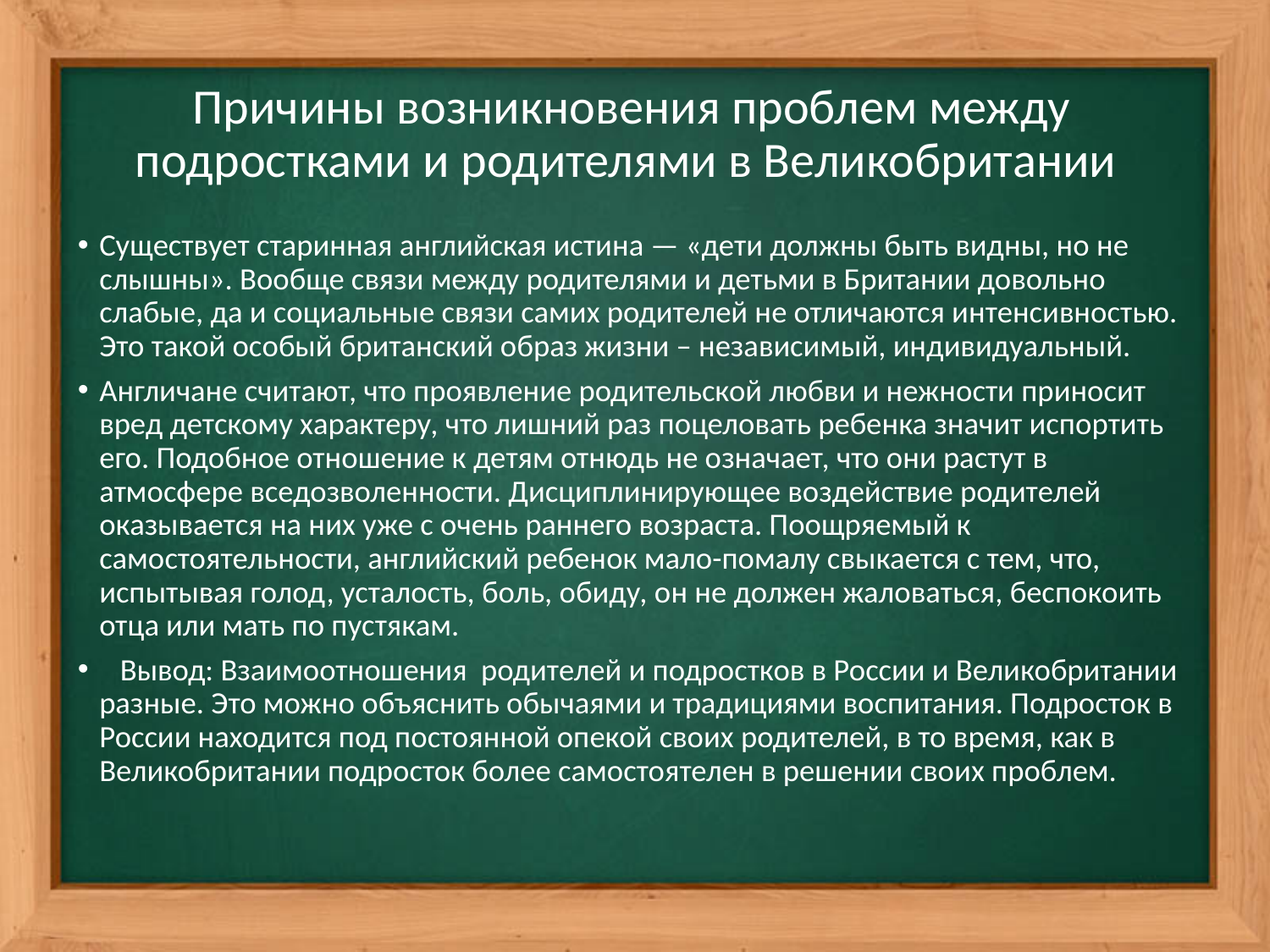

# Причины возникновения проблем между подростками и родителями в Великобритании
Существует старинная английская истина — «дети должны быть видны, но не слышны». Вообще связи между родителями и детьми в Британии довольно слабые, да и социальные связи самих родителей не отличаются интенсивностью. Это такой особый британский образ жизни – независимый, индивидуальный.
Англичане считают, что проявление родительской любви и нежности приносит вред детскому характеру, что лишний раз поцеловать ребенка значит испортить его. Подобное отношение к детям отнюдь не означает, что они растут в атмосфере вседозволенности. Дисциплинирующее воздействие родителей оказывается на них уже с очень раннего возраста. Поощряемый к самостоятельности, английский ребенок мало-помалу свыкается с тем, что, испытывая голод, усталость, боль, обиду, он не должен жаловаться, беспокоить отца или мать по пустякам.
   Вывод: Взаимоотношения  родителей и подростков в России и Великобритании разные. Это можно объяснить обычаями и традициями воспитания. Подросток в России находится под постоянной опекой своих родителей, в то время, как в Великобритании подросток более самостоятелен в решении своих проблем.